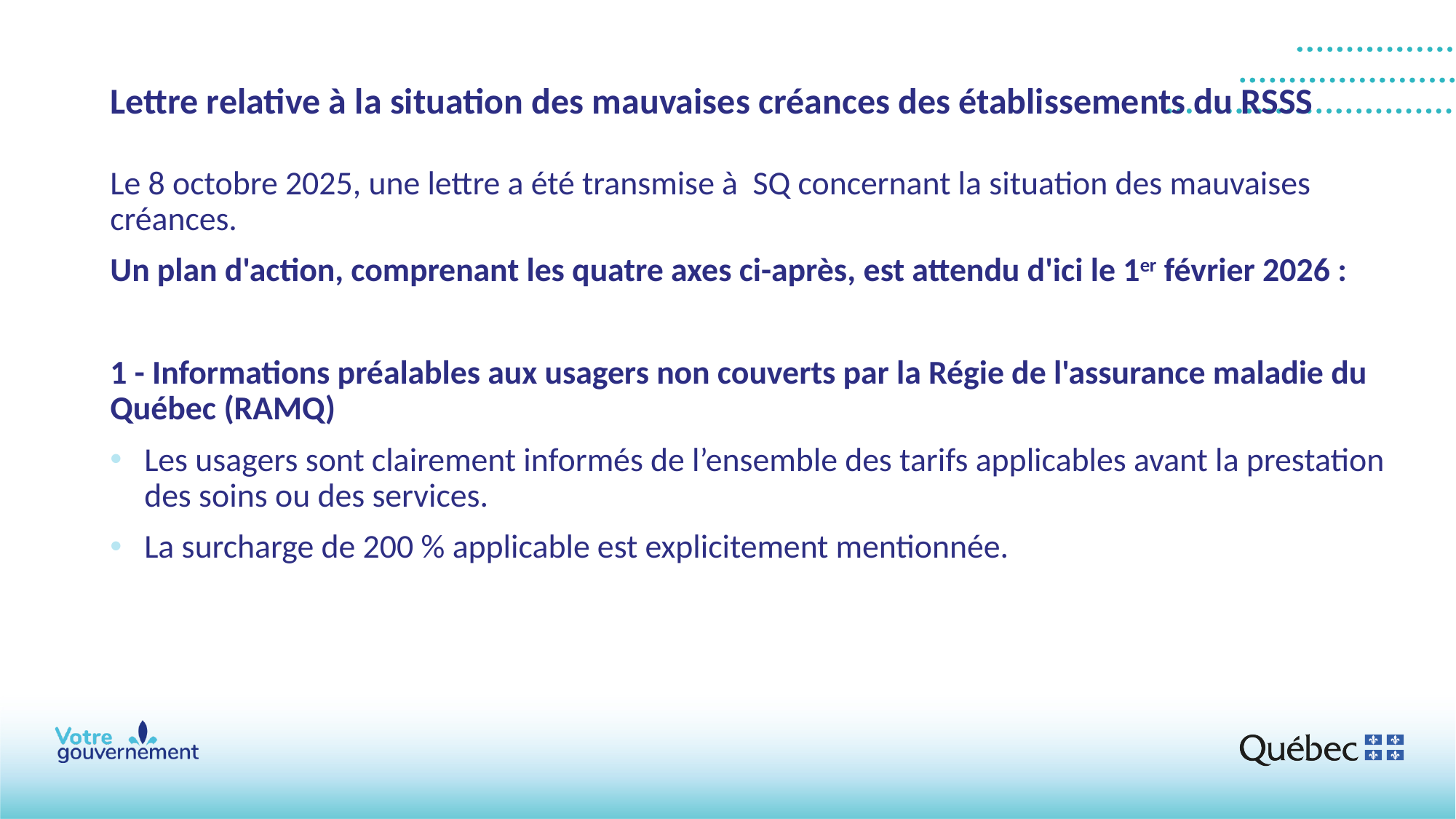

# Lettre relative à la situation des mauvaises créances des établissements du RSSS
Le 8 octobre 2025, une lettre a été transmise à  SQ concernant la situation des mauvaises créances.
Un plan d'action, comprenant les quatre axes ci-après, est attendu d'ici le 1er février 2026 :

1 - Informations préalables aux usagers non couverts par la Régie de l'assurance maladie du Québec (RAMQ)
Les usagers sont clairement informés de l’ensemble des tarifs applicables avant la prestation des soins ou des services.
La surcharge de 200 % applicable est explicitement mentionnée.